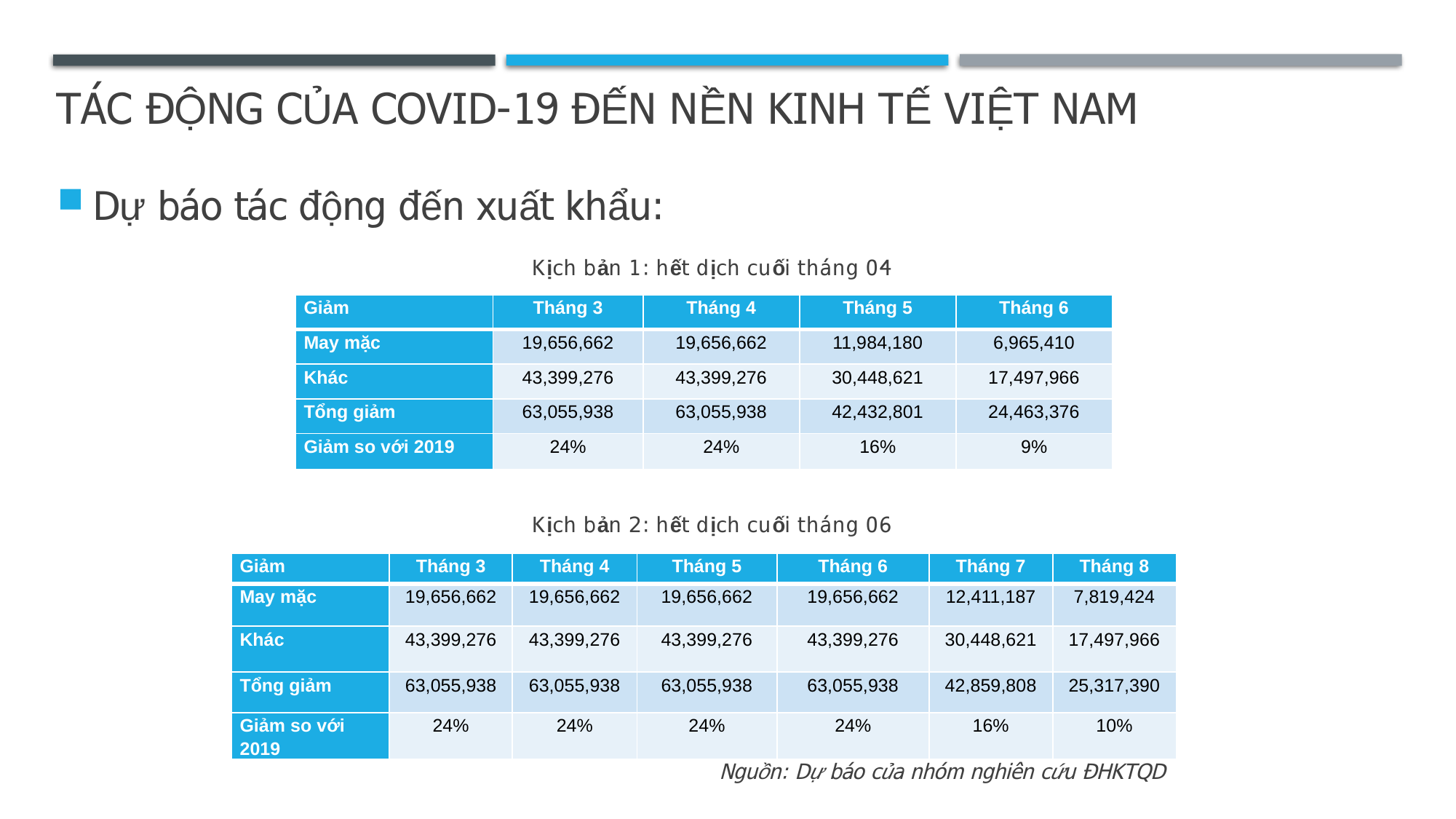

# Tác động của covid-19 đến nền kinh tế việt nam
Dự báo tác động đến xuất khẩu:
Kịch bản 1: hết dịch cuối tháng 04
| Giảm | Tháng 3 | Tháng 4 | Tháng 5 | Tháng 6 |
| --- | --- | --- | --- | --- |
| May mặc | 19,656,662 | 19,656,662 | 11,984,180 | 6,965,410 |
| Khác | 43,399,276 | 43,399,276 | 30,448,621 | 17,497,966 |
| Tổng giảm | 63,055,938 | 63,055,938 | 42,432,801 | 24,463,376 |
| Giảm so với 2019 | 24% | 24% | 16% | 9% |
Kịch bản 2: hết dịch cuối tháng 06
| Giảm | Tháng 3 | Tháng 4 | Tháng 5 | Tháng 6 | Tháng 7 | Tháng 8 |
| --- | --- | --- | --- | --- | --- | --- |
| May mặc | 19,656,662 | 19,656,662 | 19,656,662 | 19,656,662 | 12,411,187 | 7,819,424 |
| Khác | 43,399,276 | 43,399,276 | 43,399,276 | 43,399,276 | 30,448,621 | 17,497,966 |
| Tổng giảm | 63,055,938 | 63,055,938 | 63,055,938 | 63,055,938 | 42,859,808 | 25,317,390 |
| Giảm so với 2019 | 24% | 24% | 24% | 24% | 16% | 10% |
Nguồn: Dự báo của nhóm nghiên cứu ĐHKTQD